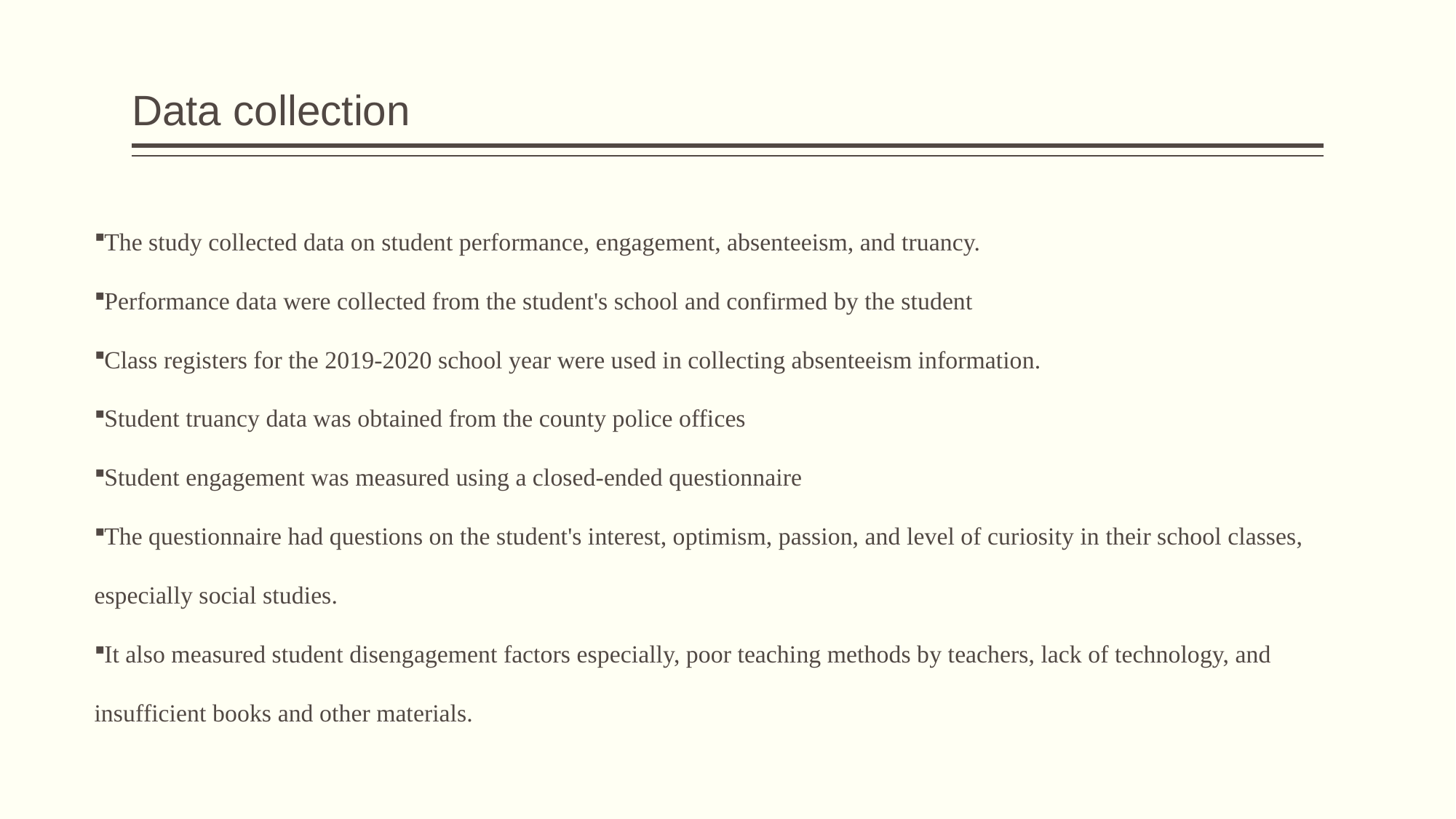

# Data collection
The study collected data on student performance, engagement, absenteeism, and truancy.
Performance data were collected from the student's school and confirmed by the student
Class registers for the 2019-2020 school year were used in collecting absenteeism information.
Student truancy data was obtained from the county police offices
Student engagement was measured using a closed-ended questionnaire
The questionnaire had questions on the student's interest, optimism, passion, and level of curiosity in their school classes, especially social studies.
It also measured student disengagement factors especially, poor teaching methods by teachers, lack of technology, and insufficient books and other materials.